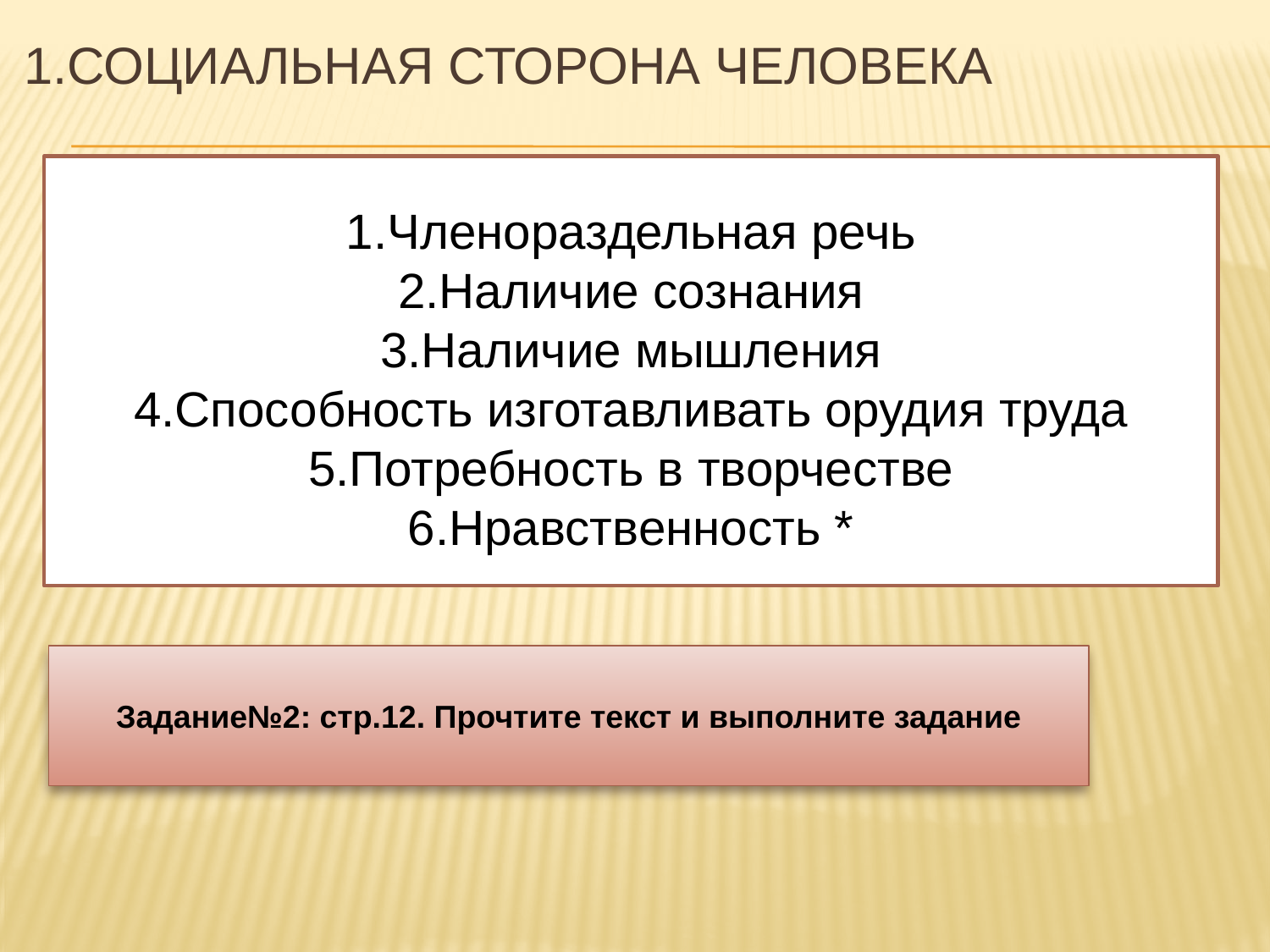

1.СОЦИАЛЬНАЯ СТОРОНА ЧЕЛОВЕКА

1.Членораздельная речь
2.Наличие сознания
3.Наличие мышления
4.Способность изготавливать орудия труда
5.Потребность в творчестве
6.Нравственность *

Задание№2: стр.12. Прочтите текст и выполните задание